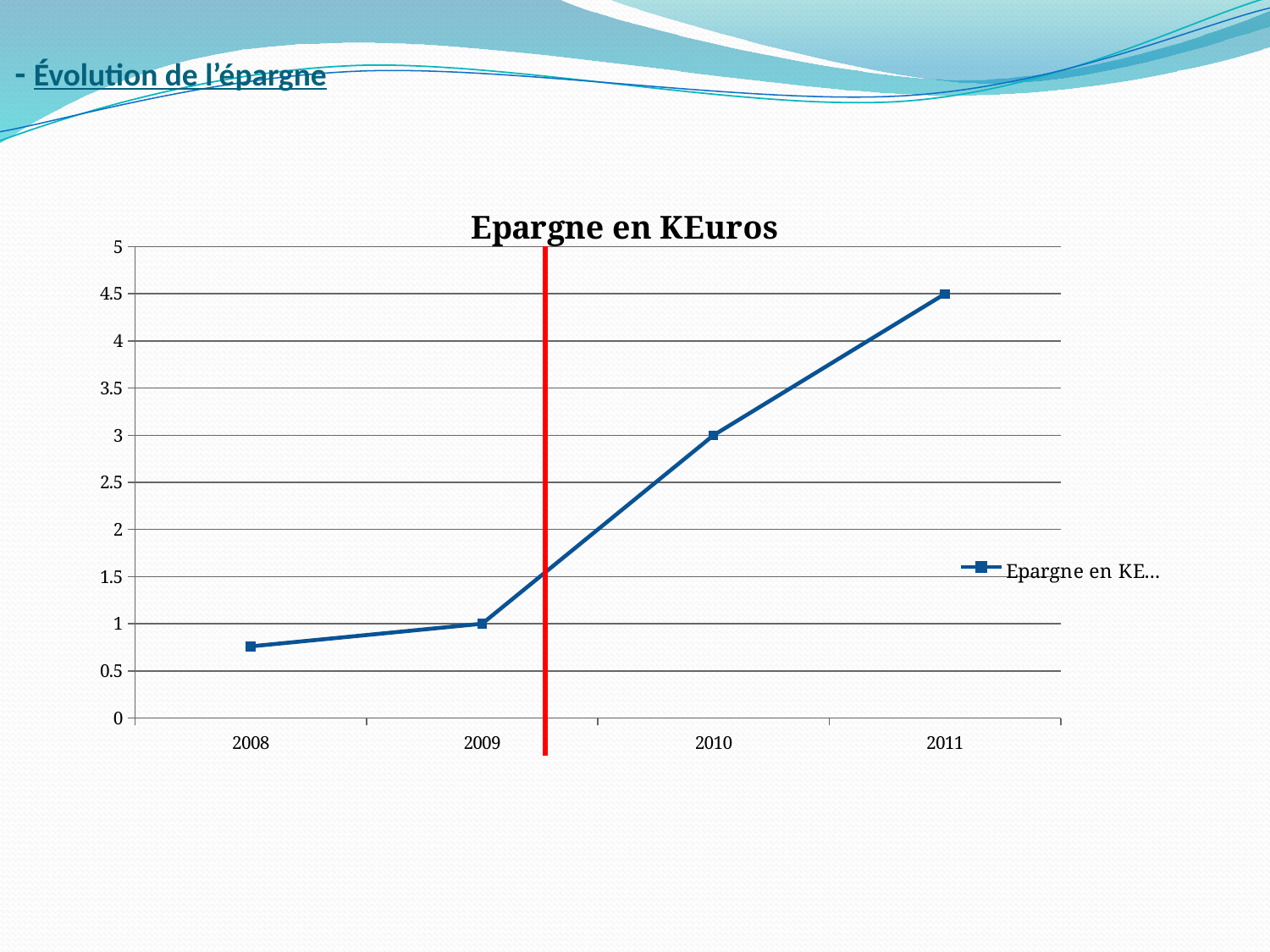

# - Évolution de l’épargne

### Chart:

| Category | Epargne en KEuros |
|---|---|
| 2008 | 0.7600000000000018 |
| 2009 | 1.0 |
| 2010 | 3.0 |
| 2011 | 4.5 |